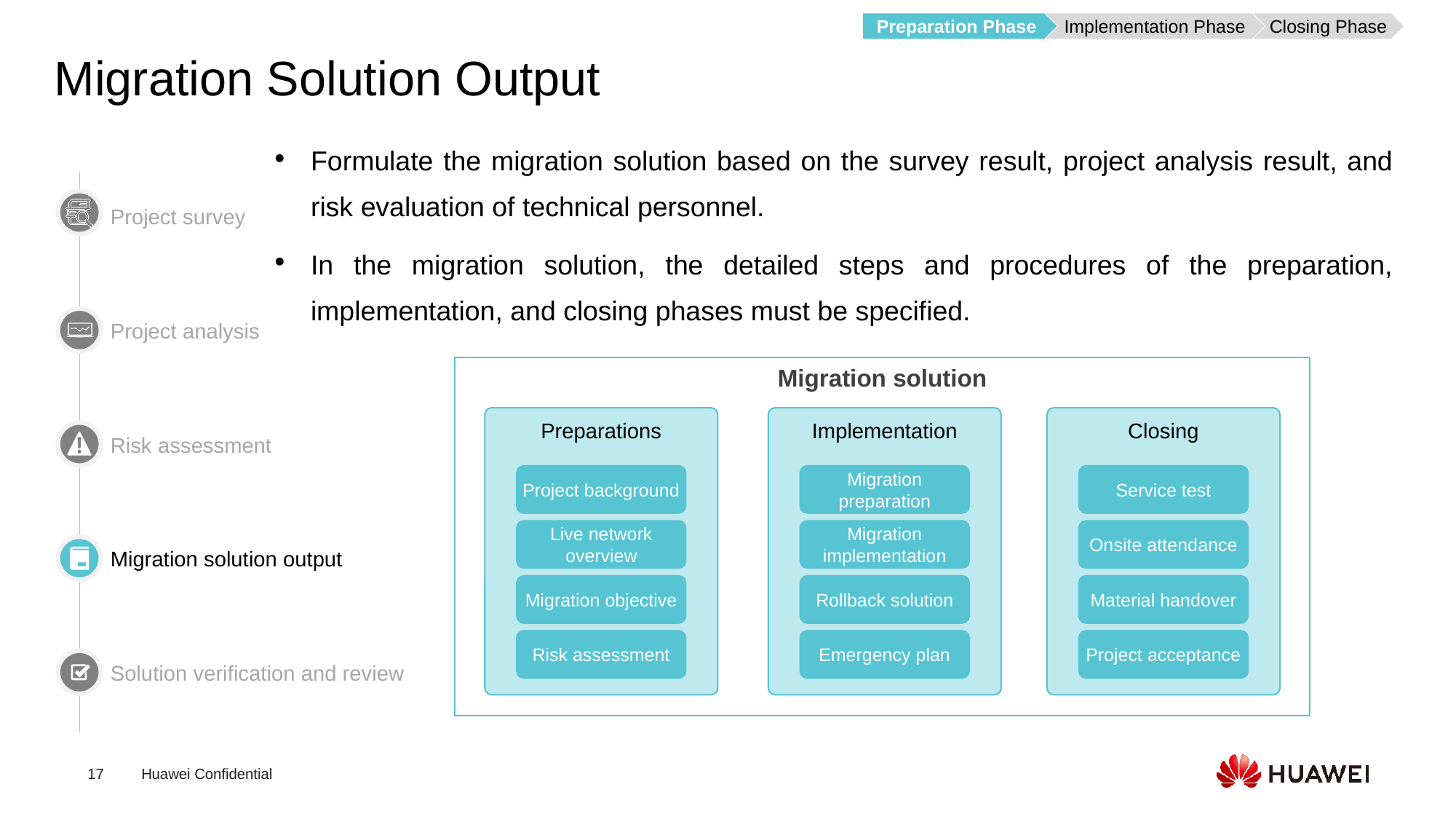

Preparation Phase
Implementation Phase
Closing Phase
# Migration Solution Output
Formulate the migration solution based on the survey result, project analysis result, and risk evaluation of technical personnel.
In the migration solution, the detailed steps and procedures of the preparation, implementation, and closing phases must be specified.
Project survey

Project analysis

Migration solution

Preparations
Implementation
Closing
Project background
Live network overview
Migration objective
Risk assessment
Migration preparation
Migration implementation
Rollback solution
Emergency plan
Service test
Onsite attendance
Material handover
Project acceptance
Risk assessment

Migration solution output

Solution verification and review